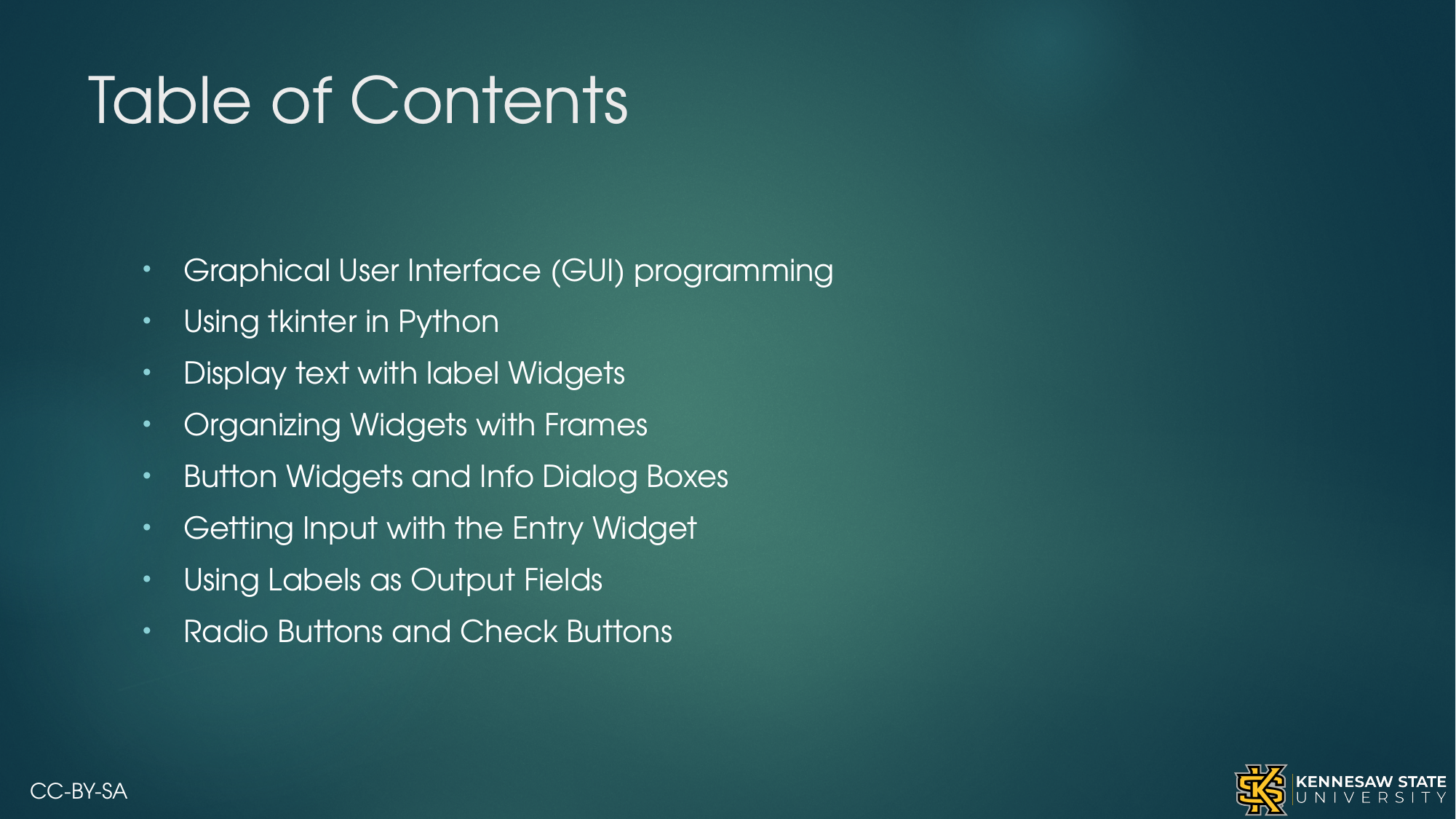

# Table of Contents
Graphical User Interface (GUI) programming
Using tkinter in Python
Display text with label Widgets
Organizing Widgets with Frames
Button Widgets and Info Dialog Boxes
Getting Input with the Entry Widget
Using Labels as Output Fields
Radio Buttons and Check Buttons